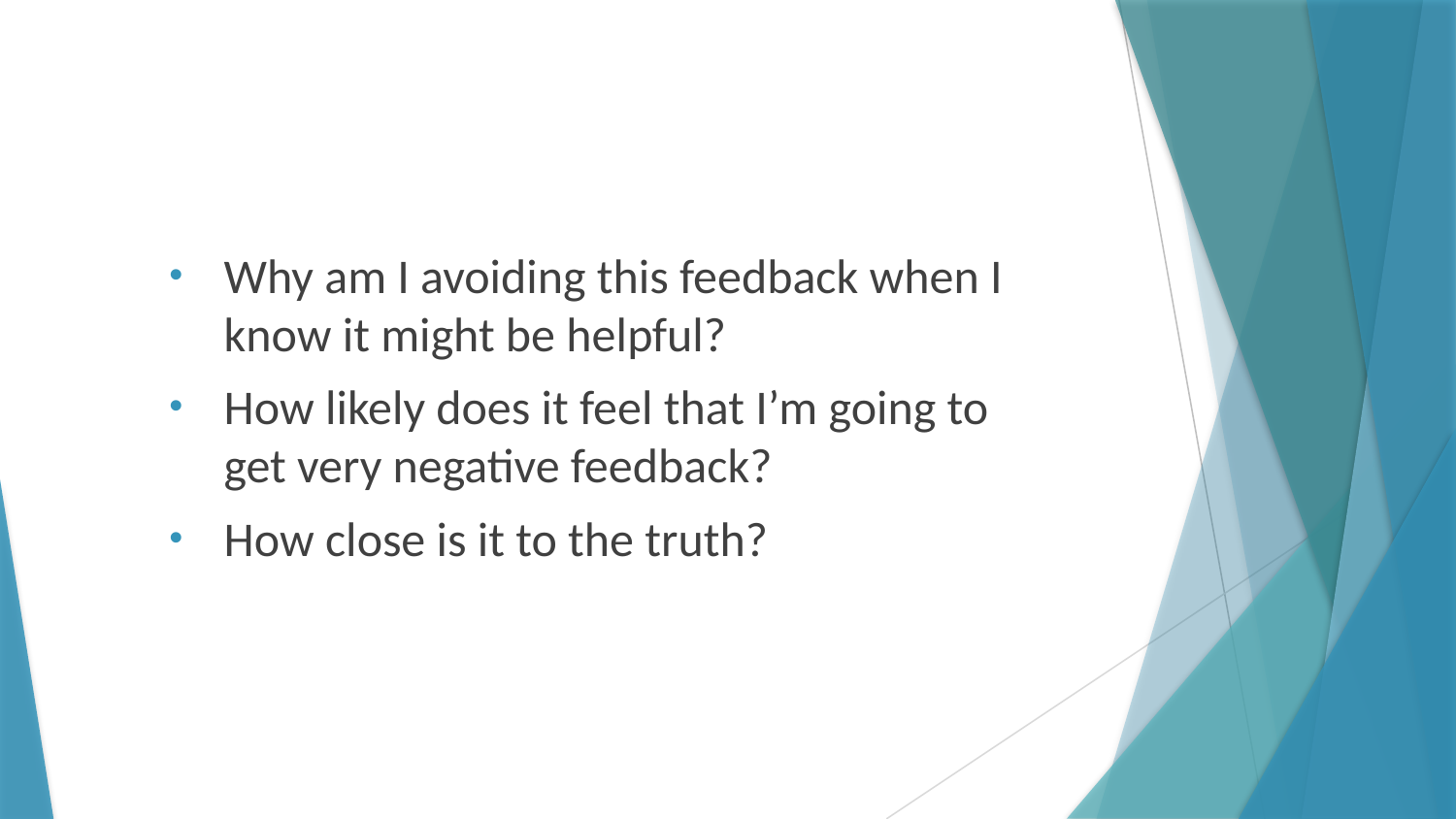

Why am I avoiding this feedback when I know it might be helpful?
How likely does it feel that I’m going to get very negative feedback?
How close is it to the truth?